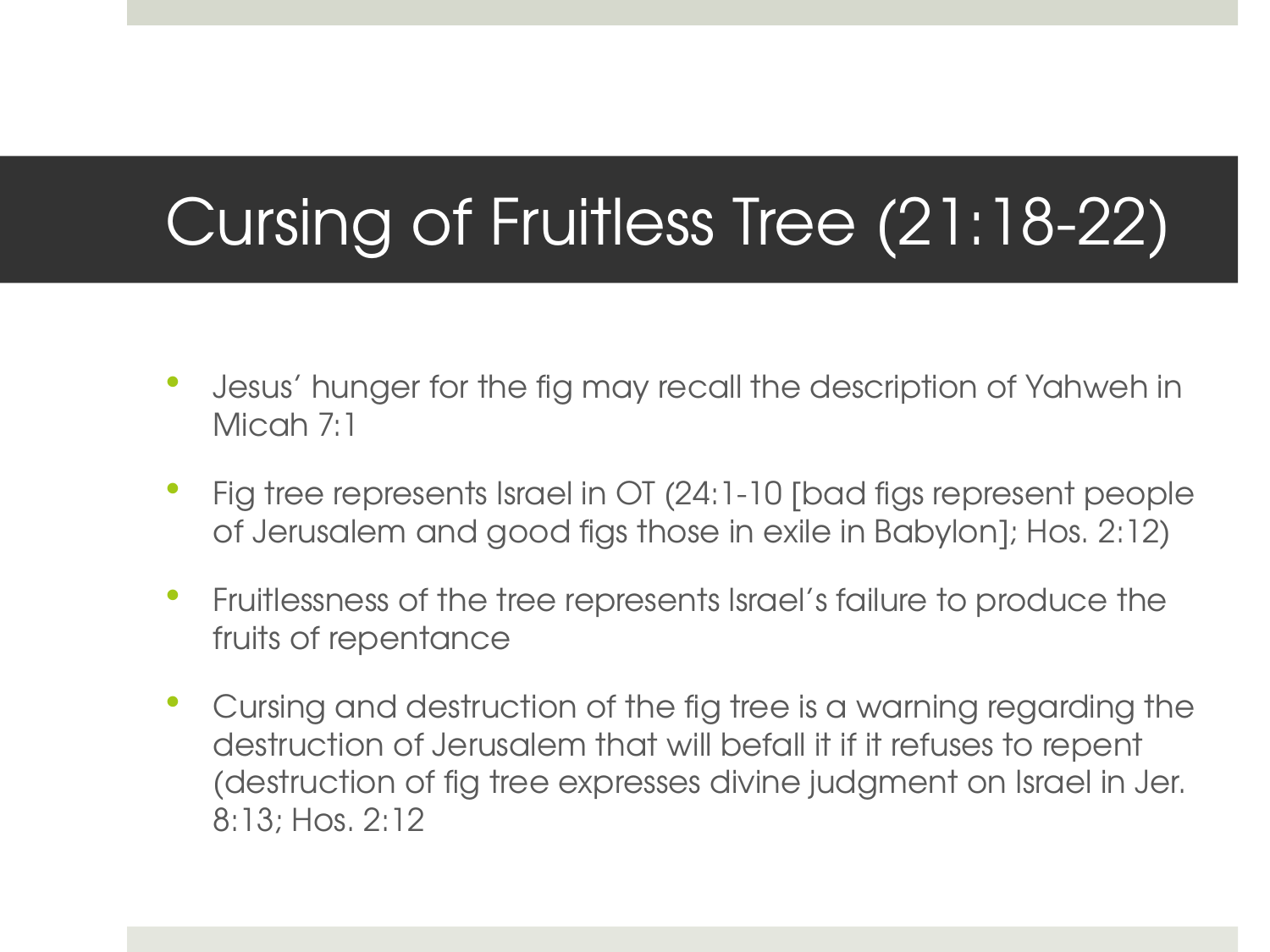

# Cursing of Fruitless Tree (21:18-22)
Jesus’ hunger for the fig may recall the description of Yahweh in Micah 7:1
Fig tree represents Israel in OT (24:1-10 [bad figs represent people of Jerusalem and good figs those in exile in Babylon]; Hos. 2:12)
Fruitlessness of the tree represents Israel’s failure to produce the fruits of repentance
Cursing and destruction of the fig tree is a warning regarding the destruction of Jerusalem that will befall it if it refuses to repent (destruction of fig tree expresses divine judgment on Israel in Jer. 8:13; Hos. 2:12